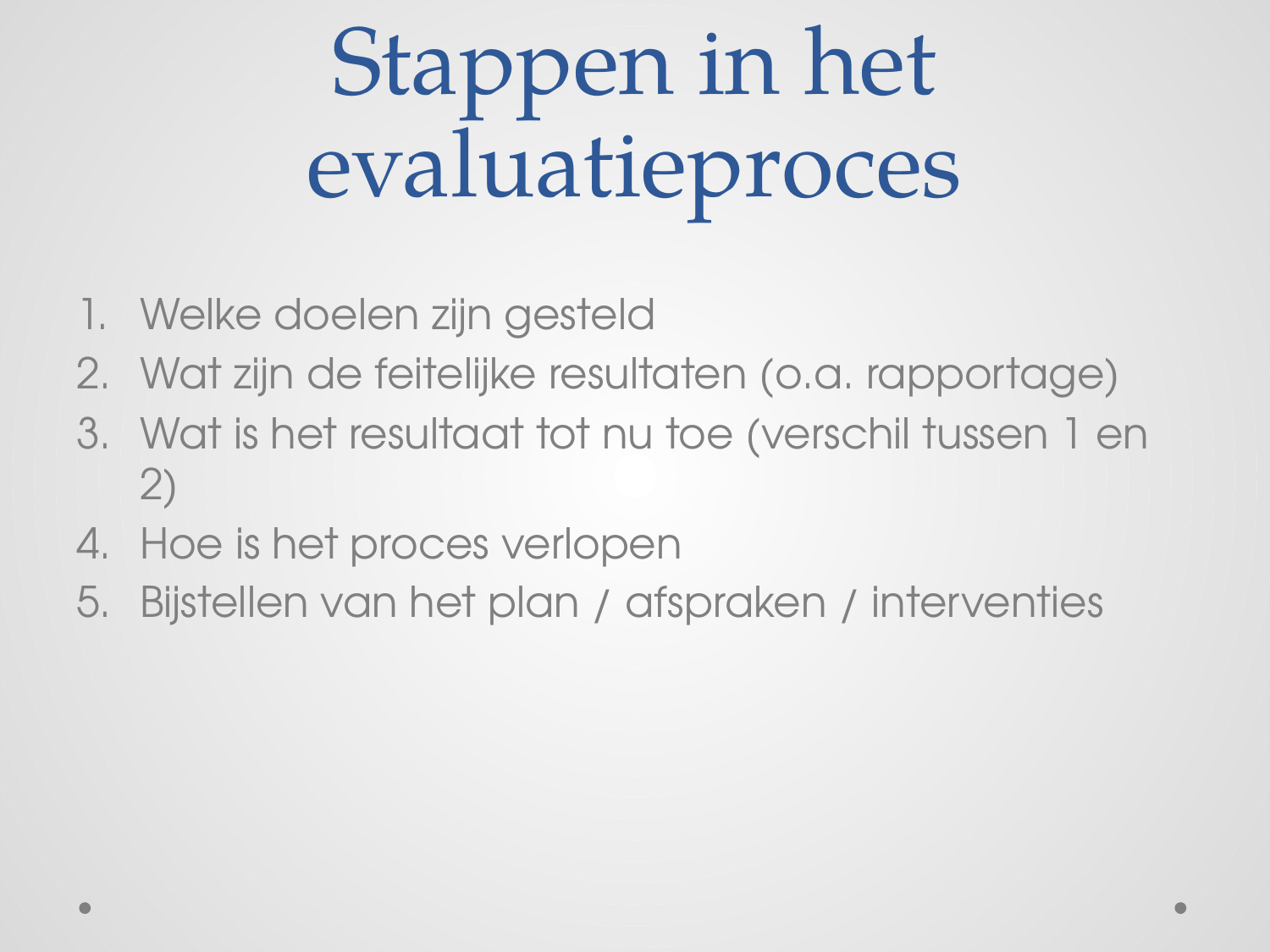

# Stappen in het evaluatieproces

Welke doelen zijn gesteld
Wat zijn de feitelijke resultaten (o.a. rapportage)
Wat is het resultaat tot nu toe (verschil tussen 1 en 2)
Hoe is het proces verlopen
Bijstellen van het plan / afspraken / interventies